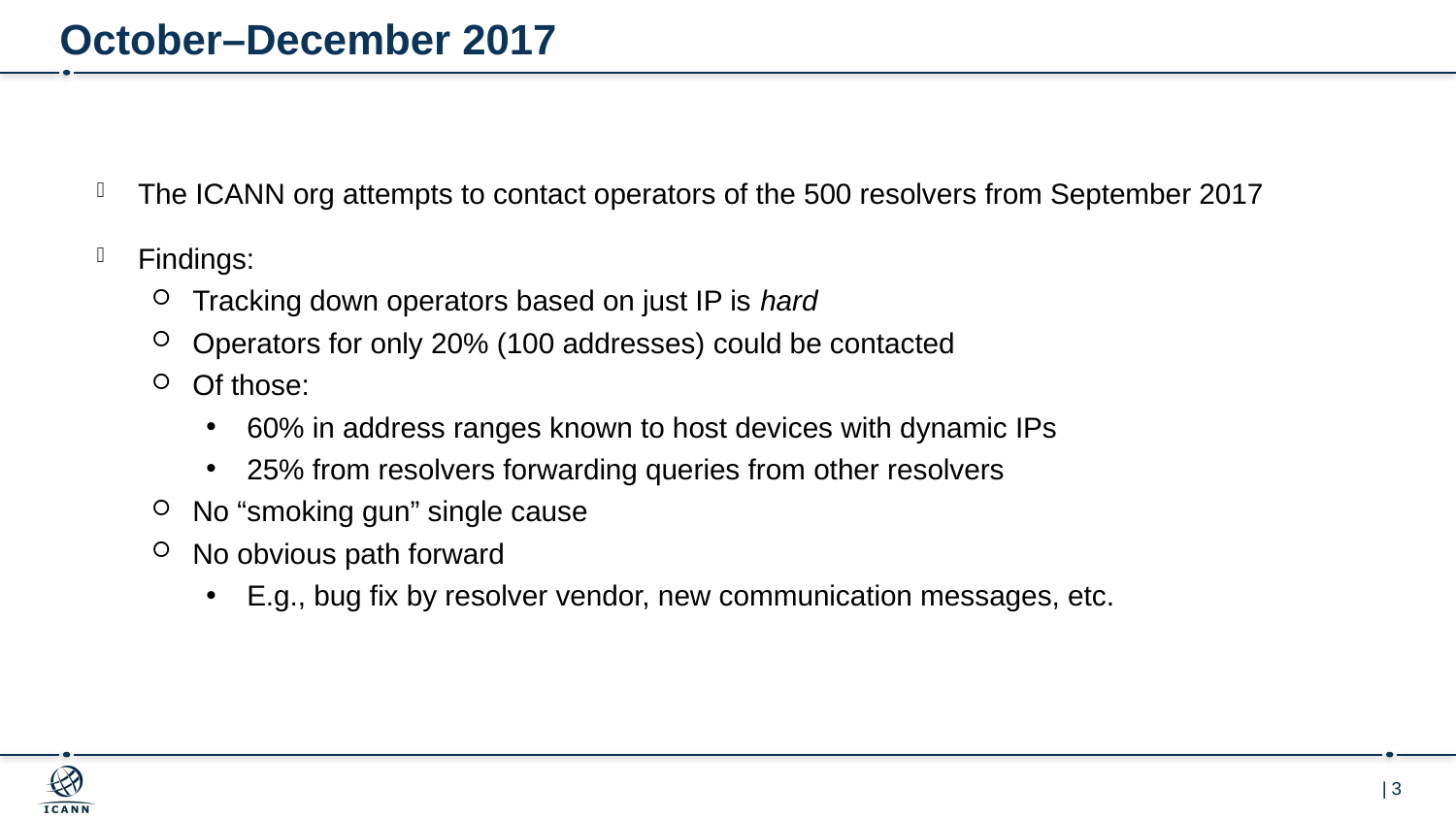

# October–December 2017
The ICANN org attempts to contact operators of the 500 resolvers from September 2017
Findings:
Tracking down operators based on just IP is hard
Operators for only 20% (100 addresses) could be contacted
Of those:
60% in address ranges known to host devices with dynamic IPs
25% from resolvers forwarding queries from other resolvers
No “smoking gun” single cause
No obvious path forward
E.g., bug fix by resolver vendor, new communication messages, etc.